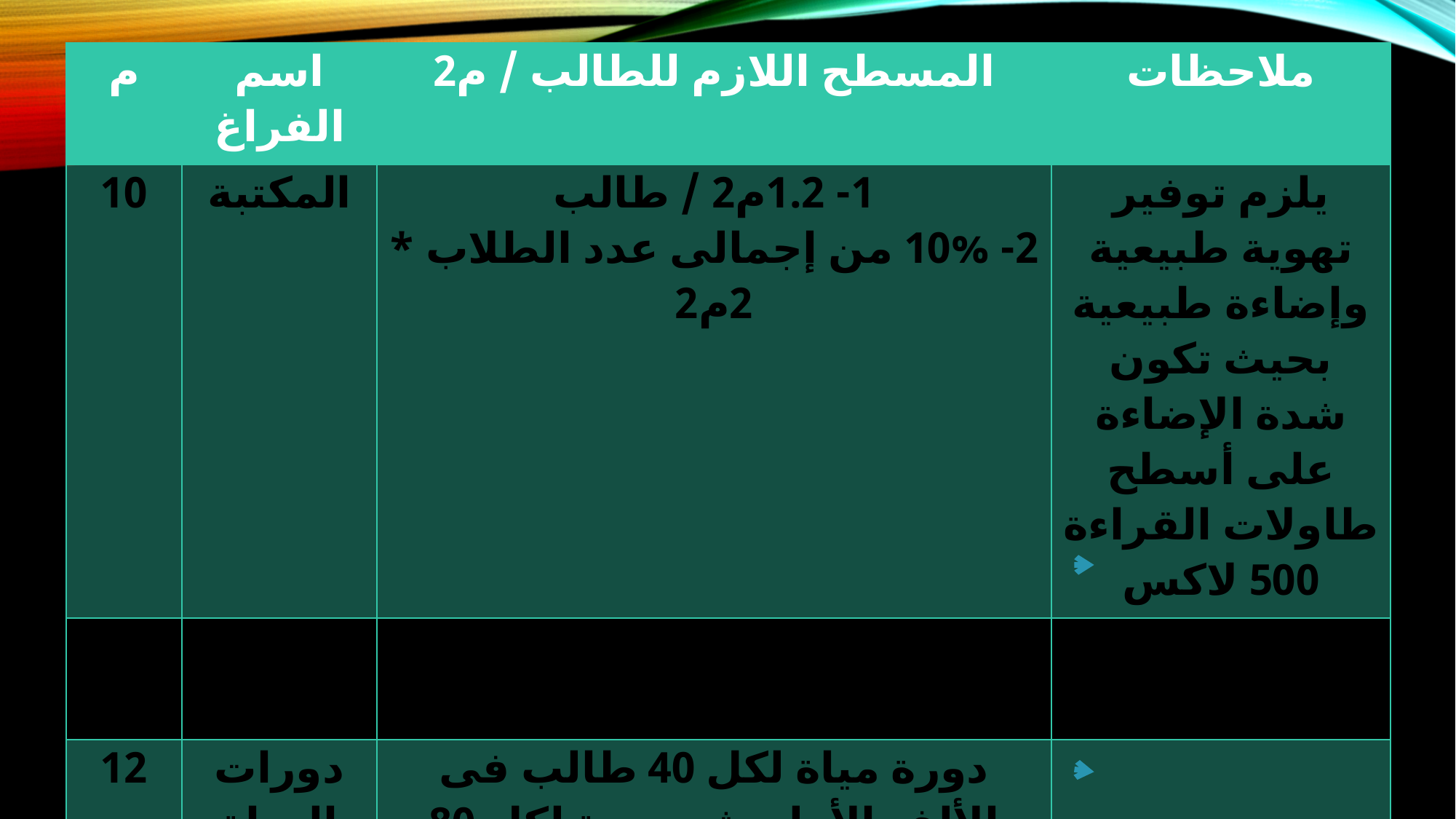

| م | اسم الفراغ | المسطح اللازم للطالب / م2 | ملاحظات |
| --- | --- | --- | --- |
| 10 | المكتبة | 1- 1.2م2 / طالب 2- 10% من إجمالى عدد الطلاب \* 2م2 | يلزم توفير تهوية طبيعية وإضاءة طبيعية بحيث تكون شدة الإضاءة على أسطح طاولات القراءة 500 لاكس |
| 11 | كافيتريا | 1.2م2 / للشخص الجالس 1.33م2 / شخص تخديم |  |
| 12 | دورات المياة | دورة مياة لكل 40 طالب فى الألف الأولى ثم دورة لكل 80 طالب بعد ذلك مع مراعاة أن تكون نسبة الإشغال لا تتجاوز 80% من إجمالى عدد طلاب الكلية |  |